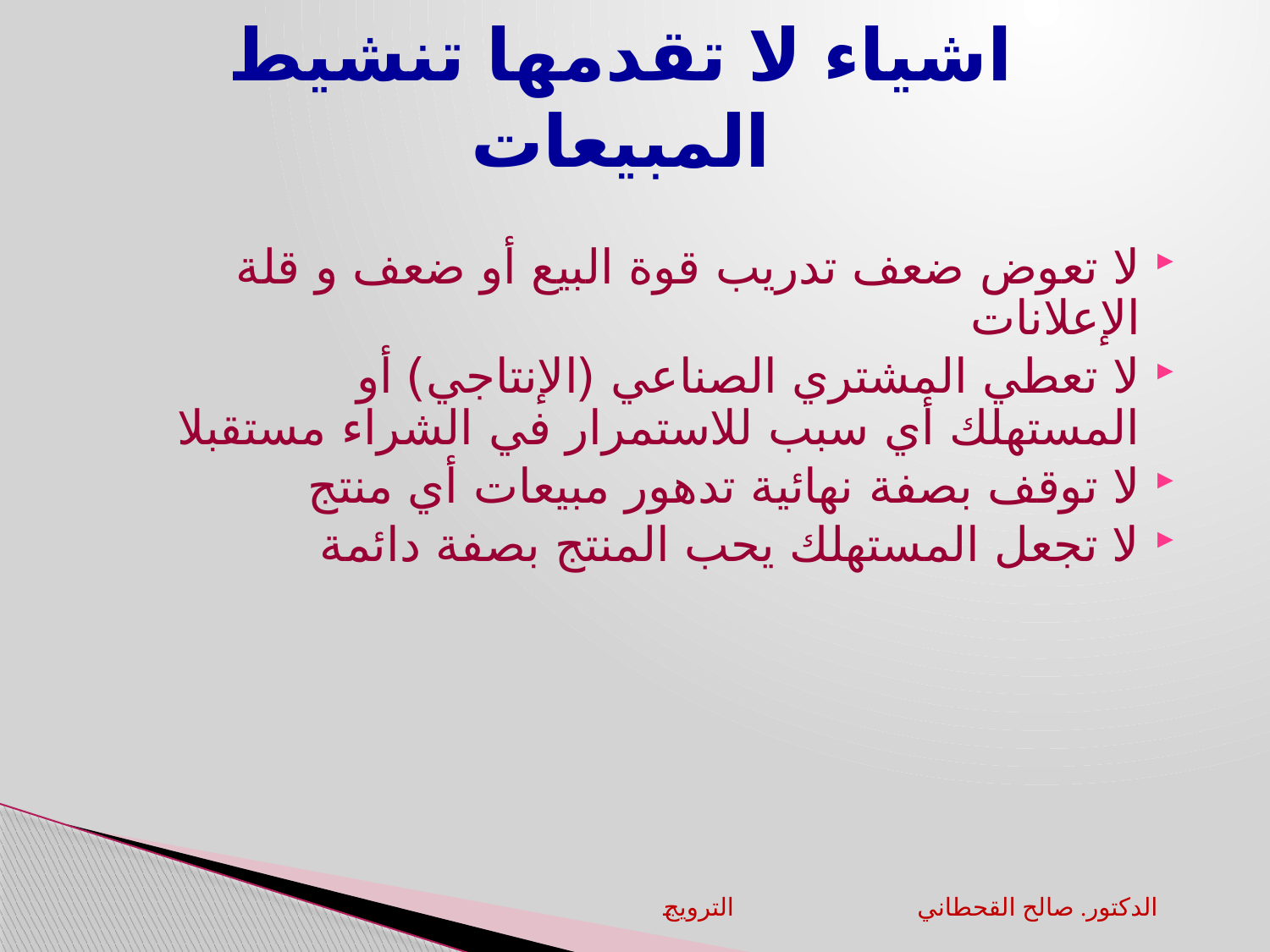

# اشياء لا تقدمها تنشيط المبيعات
لا تعوض ضعف تدريب قوة البيع أو ضعف و قلة الإعلانات
لا تعطي المشتري الصناعي (الإنتاجي) أو المستهلك أي سبب للاستمرار في الشراء مستقبلا
لا توقف بصفة نهائية تدهور مبيعات أي منتج
لا تجعل المستهلك يحب المنتج بصفة دائمة
الترويج		الدكتور. صالح القحطاني